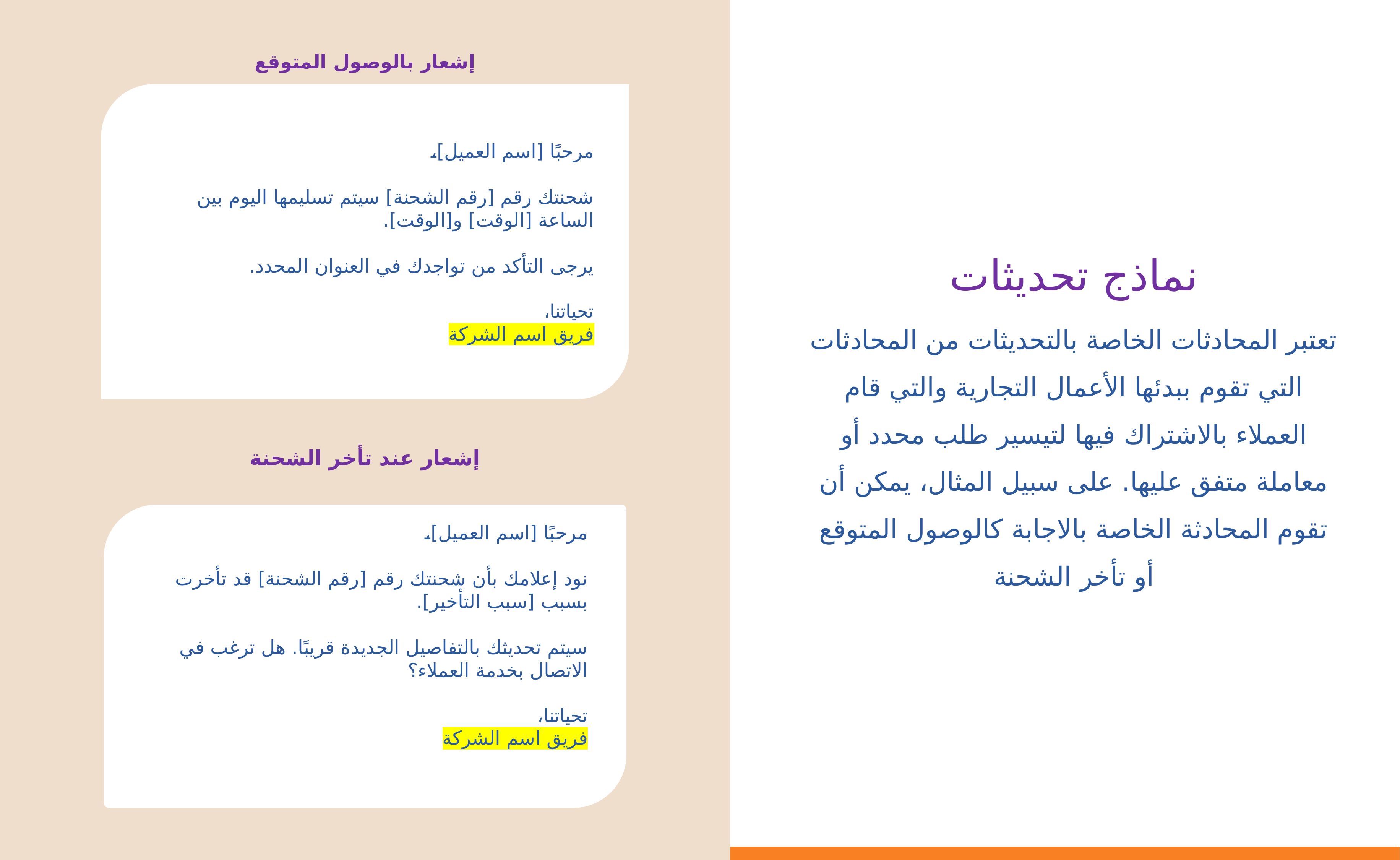

إشعار بالوصول المتوقع

مرحبًا [اسم العميل]،

شحنتك رقم [رقم الشحنة] سيتم تسليمها اليوم بين الساعة [الوقت] و[الوقت].

يرجى التأكد من تواجدك في العنوان المحدد.

تحياتنا،
فريق اسم الشركة
نماذج تحديثات
تعتبر المحادثات الخاصة بالتحديثات من المحادثات التي تقوم ببدئها الأعمال التجارية والتي قام العملاء بالاشتراك فيها لتيسير طلب محدد أو معاملة متفق عليها. على سبيل المثال، يمكن أن تقوم المحادثة الخاصة بالاجابة كالوصول المتوقع أو تأخر الشحنة
إشعار عند تأخر الشحنة

مرحبًا [اسم العميل]،

نود إعلامك بأن شحنتك رقم [رقم الشحنة] قد تأخرت بسبب [سبب التأخير].

سيتم تحديثك بالتفاصيل الجديدة قريبًا. هل ترغب في الاتصال بخدمة العملاء؟

تحياتنا،
فريق اسم الشركة